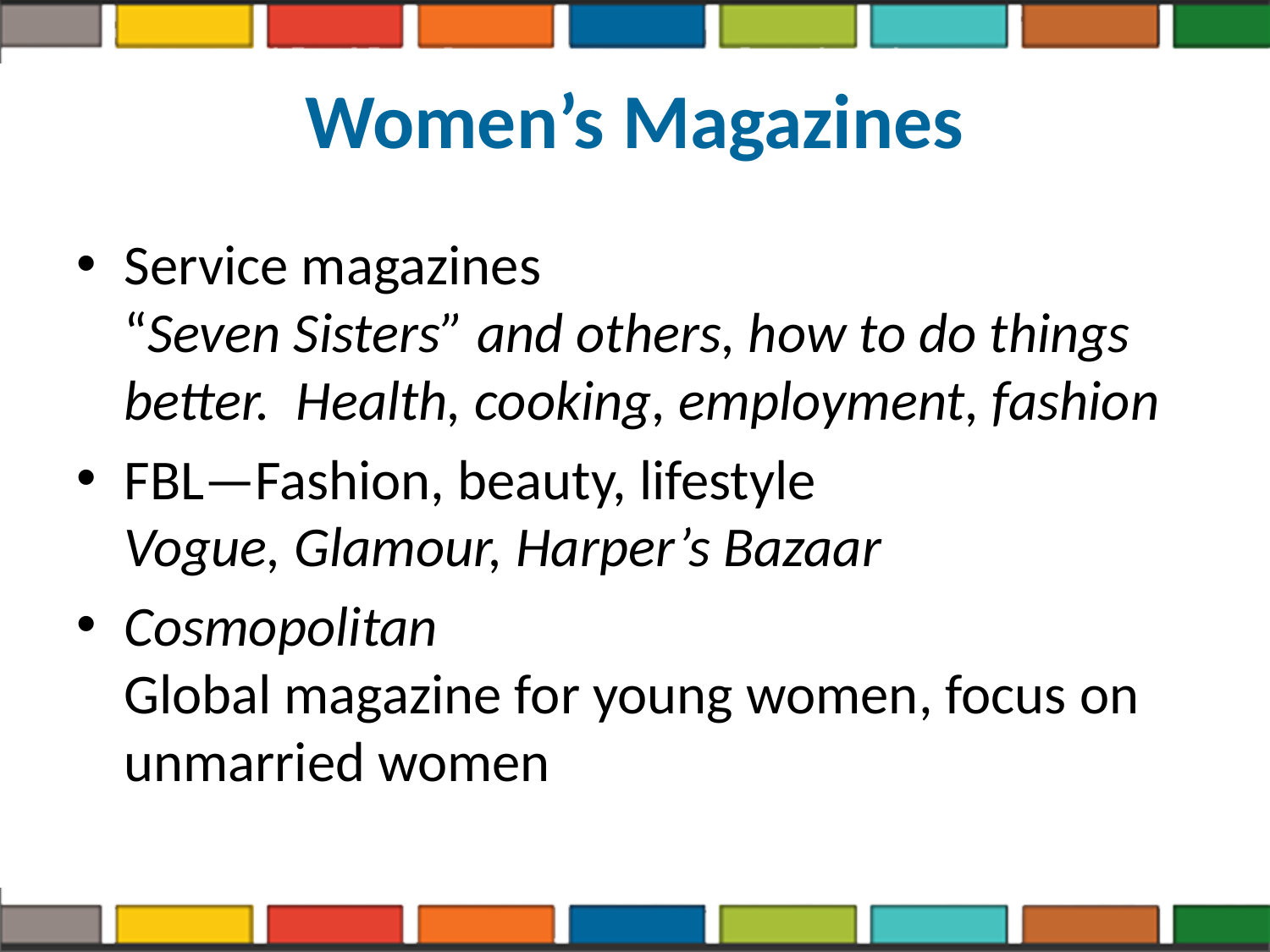

# Women’s Magazines
Service magazines
“Seven Sisters” and others, how to do things better.  Health, cooking, employment, fashion
FBL—Fashion, beauty, lifestyle
Vogue, Glamour, Harper’s Bazaar
Cosmopolitan
Global magazine for young women, focus on unmarried women